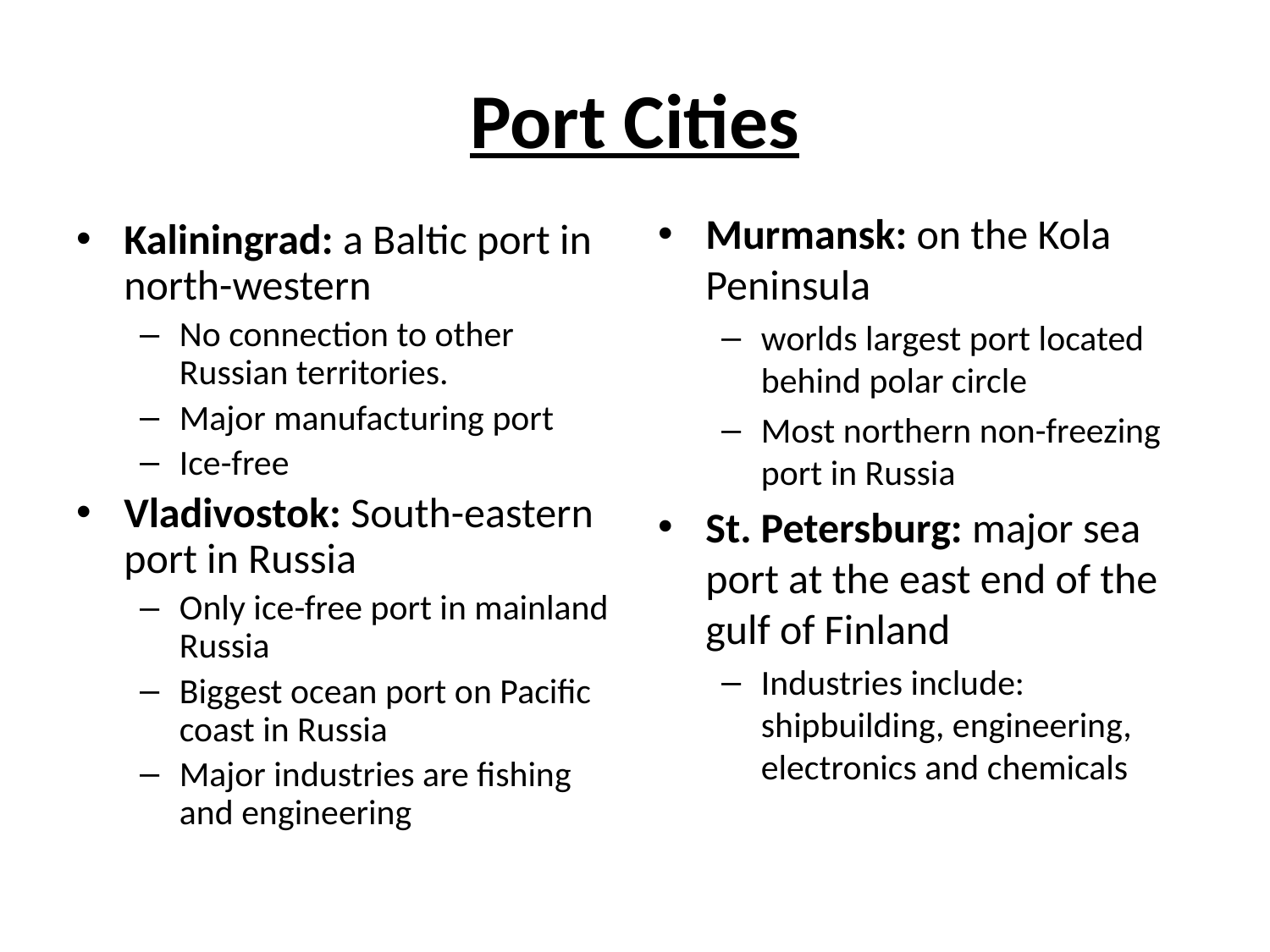

# Port Cities
Murmansk: on the Kola Peninsula
worlds largest port located behind polar circle
Most northern non-freezing port in Russia
St. Petersburg: major sea port at the east end of the gulf of Finland
Industries include: shipbuilding, engineering, electronics and chemicals

Kaliningrad: a Baltic port in north-western
No connection to other Russian territories.
Major manufacturing port
Ice-free
Vladivostok: South-eastern port in Russia
Only ice-free port in mainland Russia
Biggest ocean port on Pacific coast in Russia
Major industries are fishing and engineering